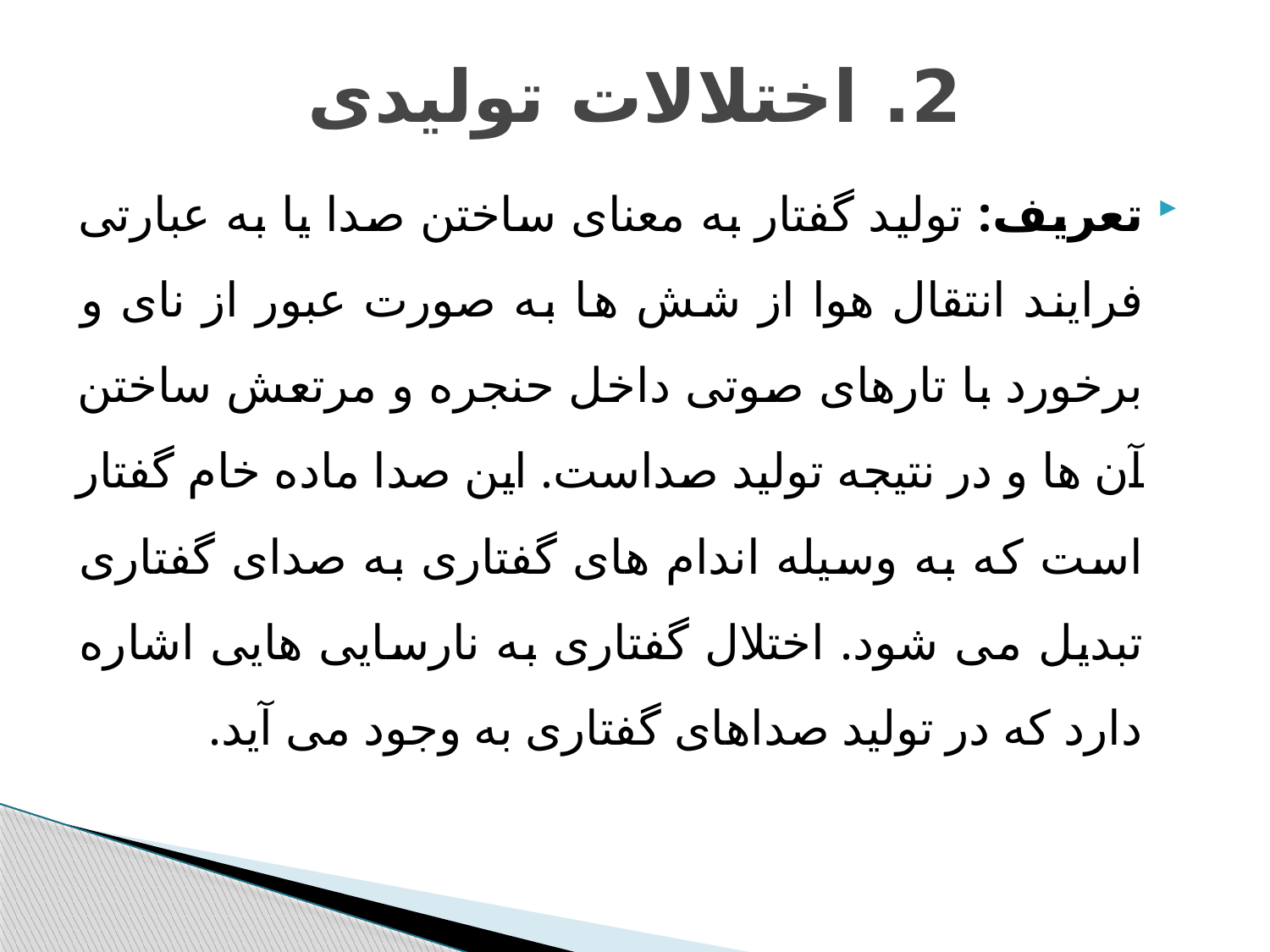

# 2. اختلالات تولیدی
تعریف: تولید گفتار به معنای ساختن صدا یا به عبارتی فرایند انتقال هوا از شش ها به صورت عبور از نای و برخورد با تارهای صوتی داخل حنجره و مرتعش ساختن آن ها و در نتیجه تولید صداست. این صدا ماده خام گفتار است که به وسیله اندام های گفتاری به صدای گفتاری تبدیل می شود. اختلال گفتاری به نارسایی هایی اشاره دارد که در تولید صداهای گفتاری به وجود می آید.